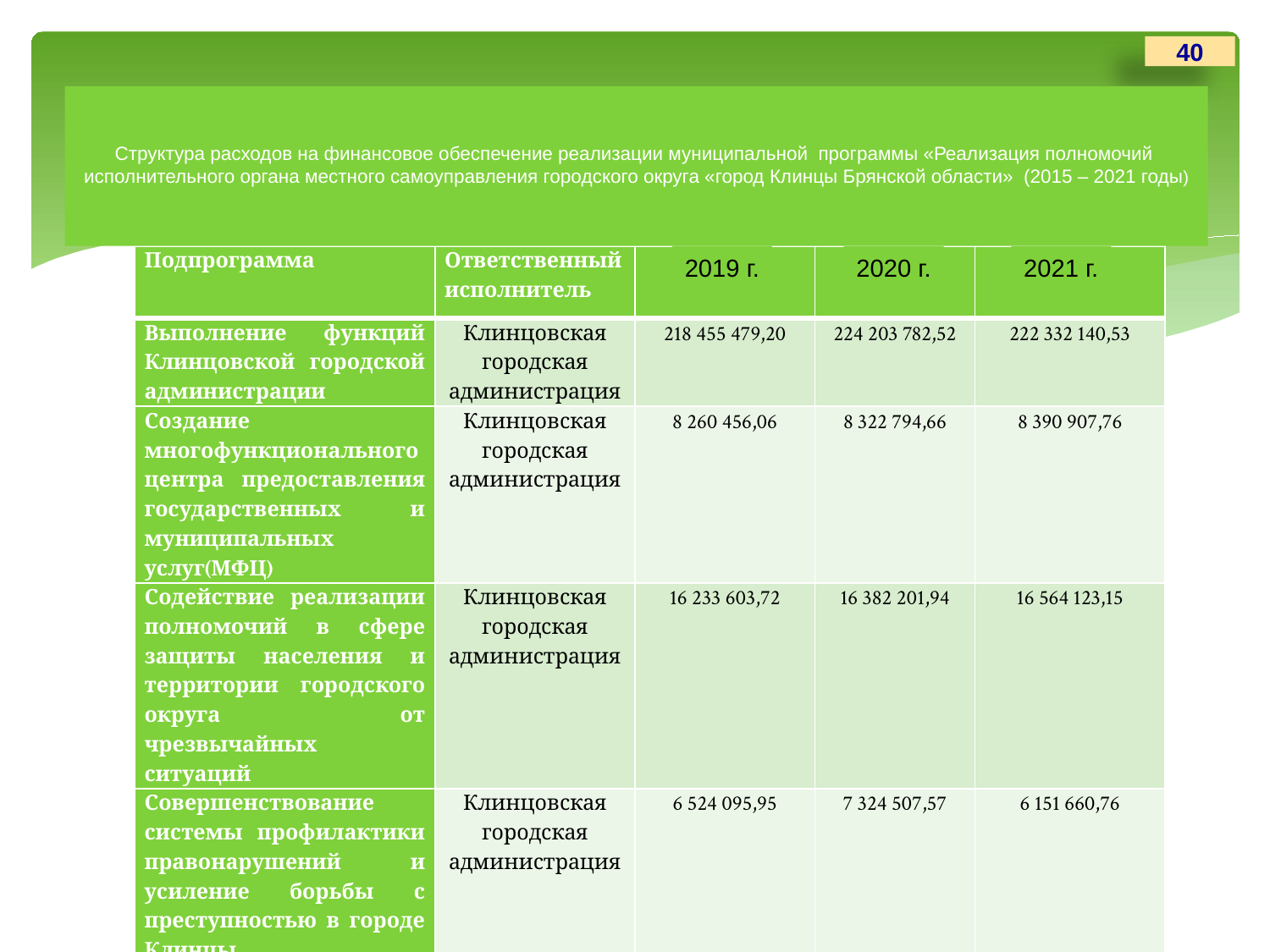

40
# Структура расходов на финансовое обеспечение реализации муниципальной  программы «Реализация полномочий  исполнительного органа местного самоуправления городского округа «город Клинцы Брянской области»  (2015 – 2021 годы)
| Подпрограмма | Ответственный исполнитель | 2017 г. | 2018 г. | 2019 г. |
| --- | --- | --- | --- | --- |
| Выполнение функций Клинцовской городской администрации | Клинцовская городская администрация | 218 455 479,20 | 224 203 782,52 | 222 332 140,53 |
| Создание многофункционального центра предоставления государственных и муниципальных услуг(МФЦ) | Клинцовская городская администрация | 8 260 456,06 | 8 322 794,66 | 8 390 907,76 |
| Содействие реализации полномочий в сфере защиты населения и территории городского округа от чрезвычайных ситуаций | Клинцовская городская администрация | 16 233 603,72 | 16 382 201,94 | 16 564 123,15 |
| Совершенствование системы профилактики правонарушений и усиление борьбы с преступностью в городе Клинцы | Клинцовская городская администрация | 6 524 095,95 | 7 324 507,57 | 6 151 660,76 |
| Итого: |  | 249 473 634,93 | 256 233 286,69 | 253 438 832,20 |
2019 г.
2020 г.
2021 г.